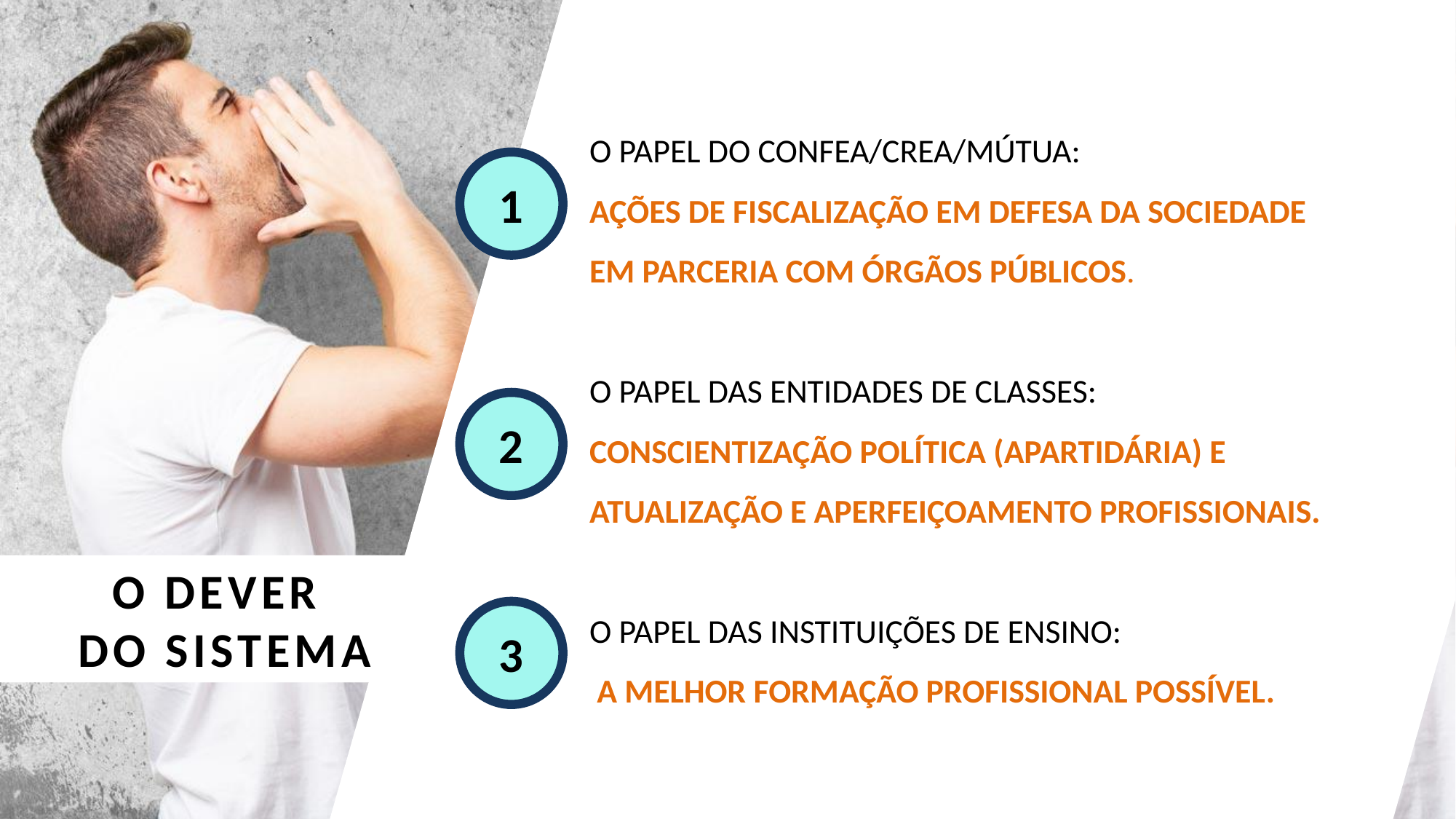

O PAPEL DO CONFEA/CREA/MÚTUA:
AÇÕES DE FISCALIZAÇÃO EM DEFESA DA SOCIEDADE
EM PARCERIA COM ÓRGÃOS PÚBLICOS.

O PAPEL DAS ENTIDADES DE CLASSES:
CONSCIENTIZAÇÃO POLÍTICA (APARTIDÁRIA) E
ATUALIZAÇÃO E APERFEIÇOAMENTO PROFISSIONAIS.

O PAPEL DAS INSTITUIÇÕES DE ENSINO:
 A MELHOR FORMAÇÃO PROFISSIONAL POSSÍVEL.
1
2
O DEVER
DO SISTEMA
3